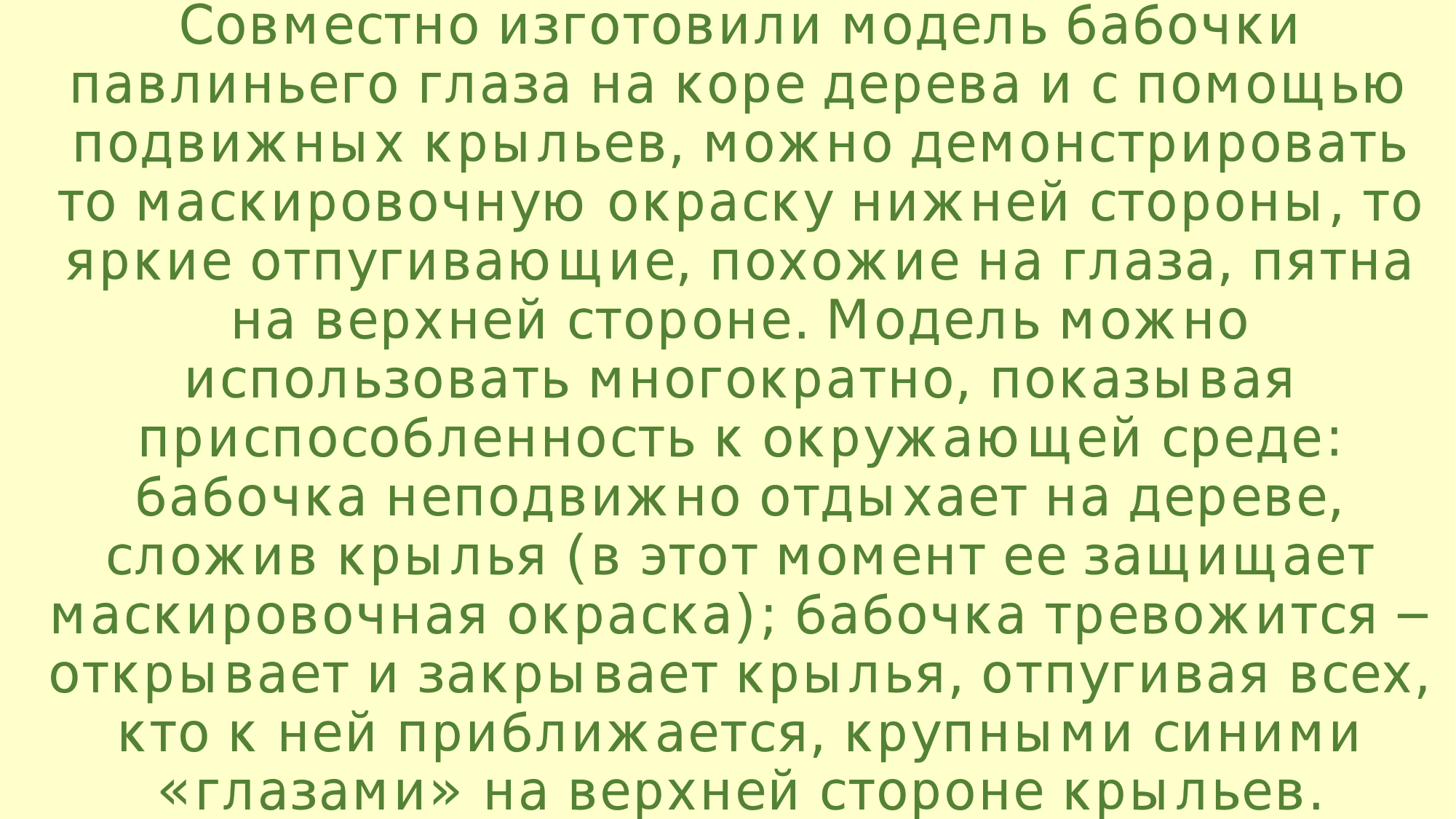

# Совместно изготовили модель бабочки павлиньего глаза на коре дерева и с помощью подвижных крыльев, можно демонстрировать то маскировочную окраску нижней стороны, то яркие отпугивающие, похожие на глаза, пятна на верхней стороне. Модель можно использовать многократно, показывая приспособленность к окружающей среде: бабочка неподвижно отдыхает на дереве, сложив крылья (в этот момент ее защищает маскировочная окраска); бабочка тревожится – открывает и закрывает крылья, отпугивая всех, кто к ней приближается, крупными синими «глазами» на верхней стороне крыльев.